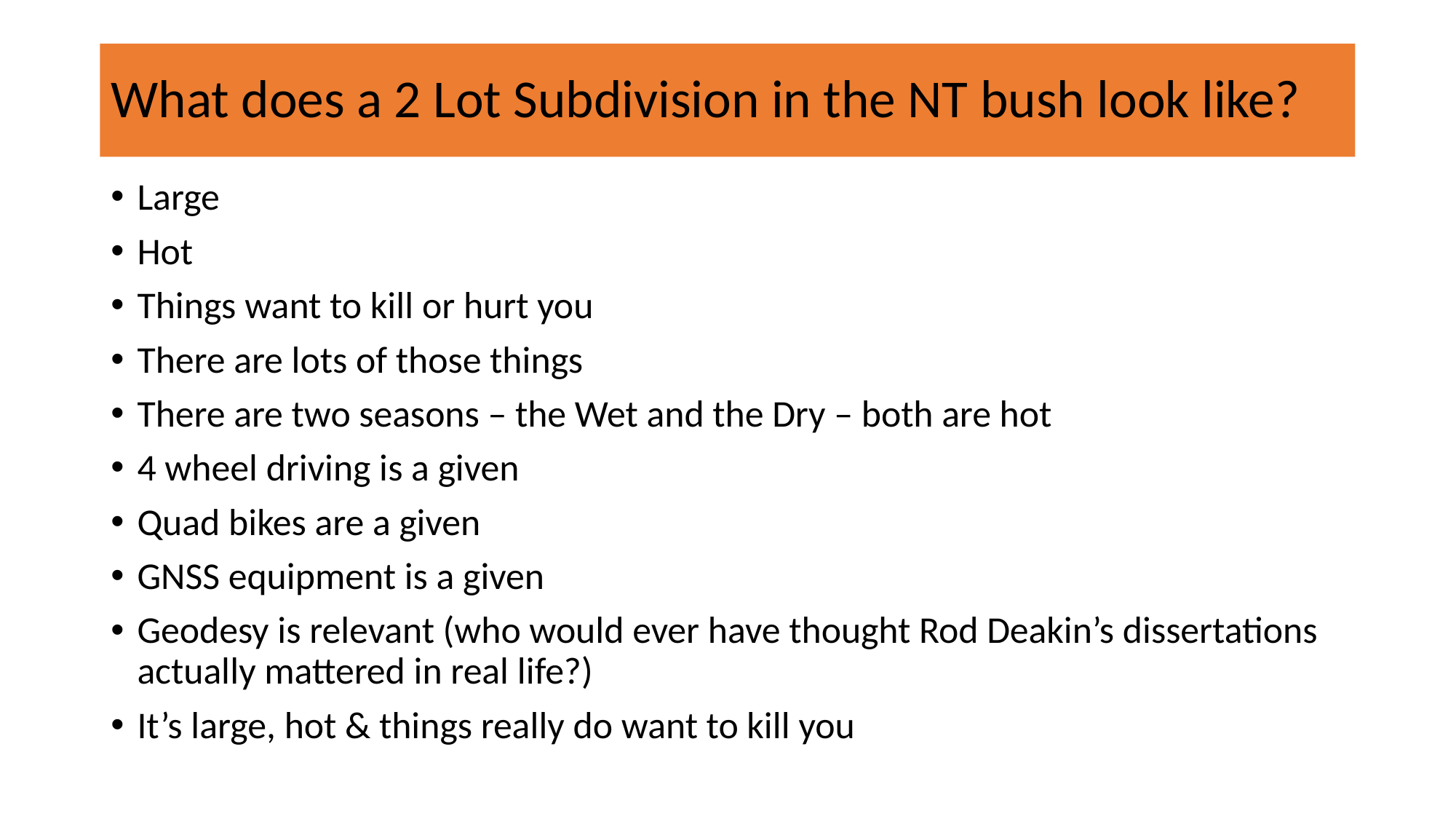

# What does a 2 Lot Subdivision in the NT bush look like?
Large
Hot
Things want to kill or hurt you
There are lots of those things
There are two seasons – the Wet and the Dry – both are hot
4 wheel driving is a given
Quad bikes are a given
GNSS equipment is a given
Geodesy is relevant (who would ever have thought Rod Deakin’s dissertations actually mattered in real life?)
It’s large, hot & things really do want to kill you